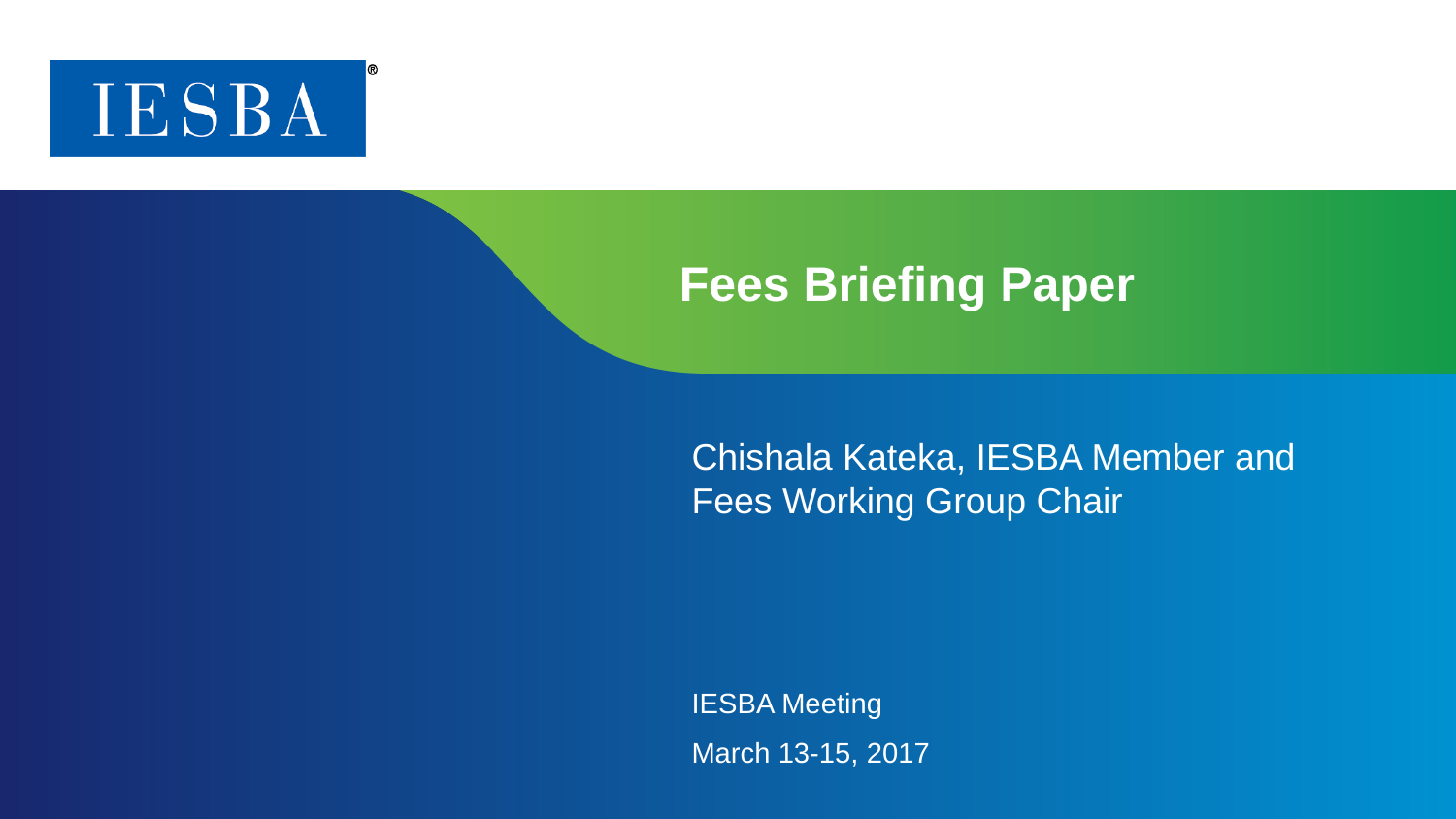

# Fees Briefing Paper
Chishala Kateka, IESBA Member and Fees Working Group Chair

IESBA Meeting
March 13-15, 2017